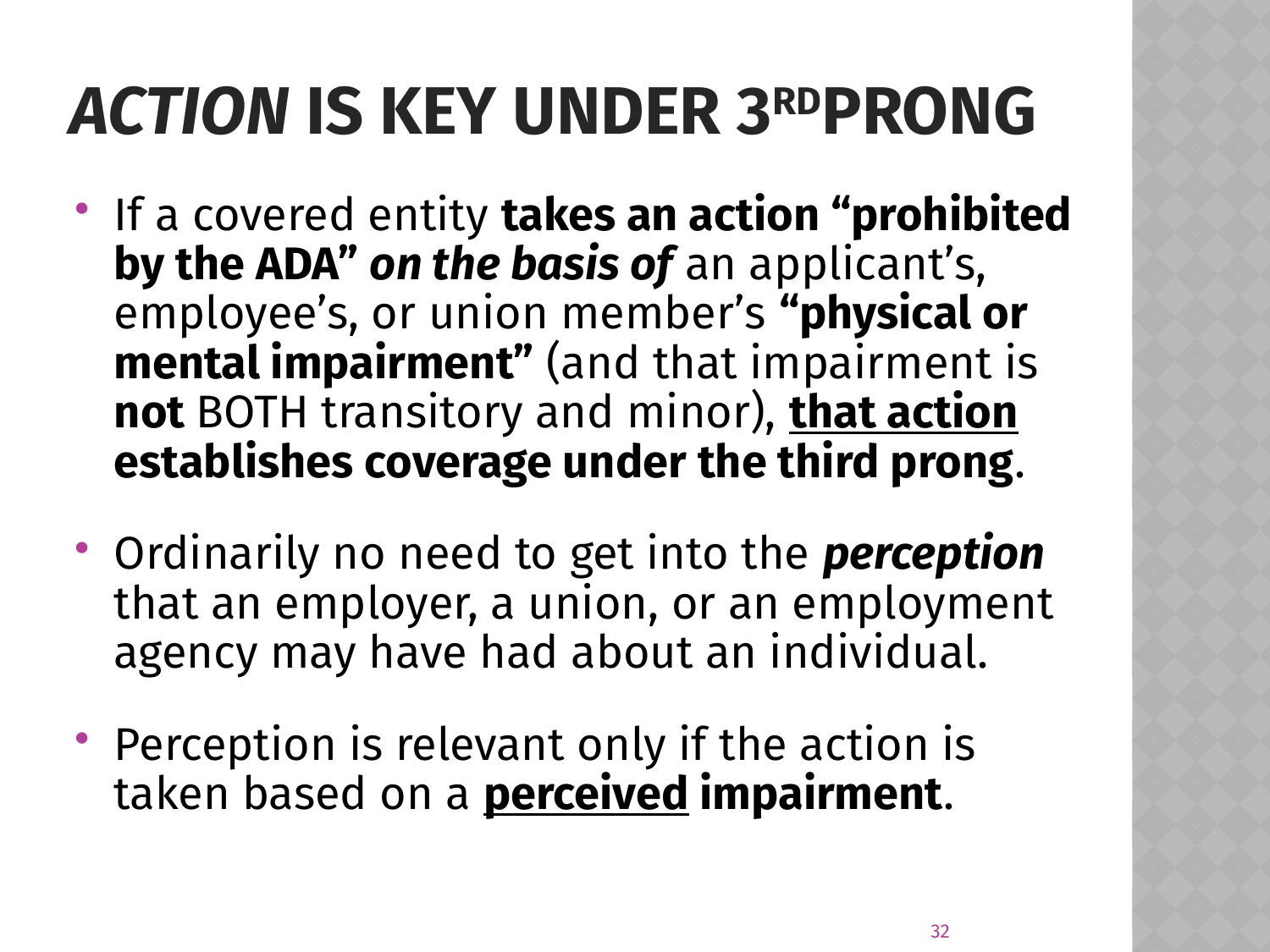

# Action is key UNDER 3rdPRONG
If a covered entity takes an action “prohibited by the ADA” on the basis of an applicant’s, employee’s, or union member’s “physical or mental impairment” (and that impairment is not BOTH transitory and minor), that action establishes coverage under the third prong.
Ordinarily no need to get into the perception that an employer, a union, or an employment agency may have had about an individual.
Perception is relevant only if the action is taken based on a perceived impairment.
32